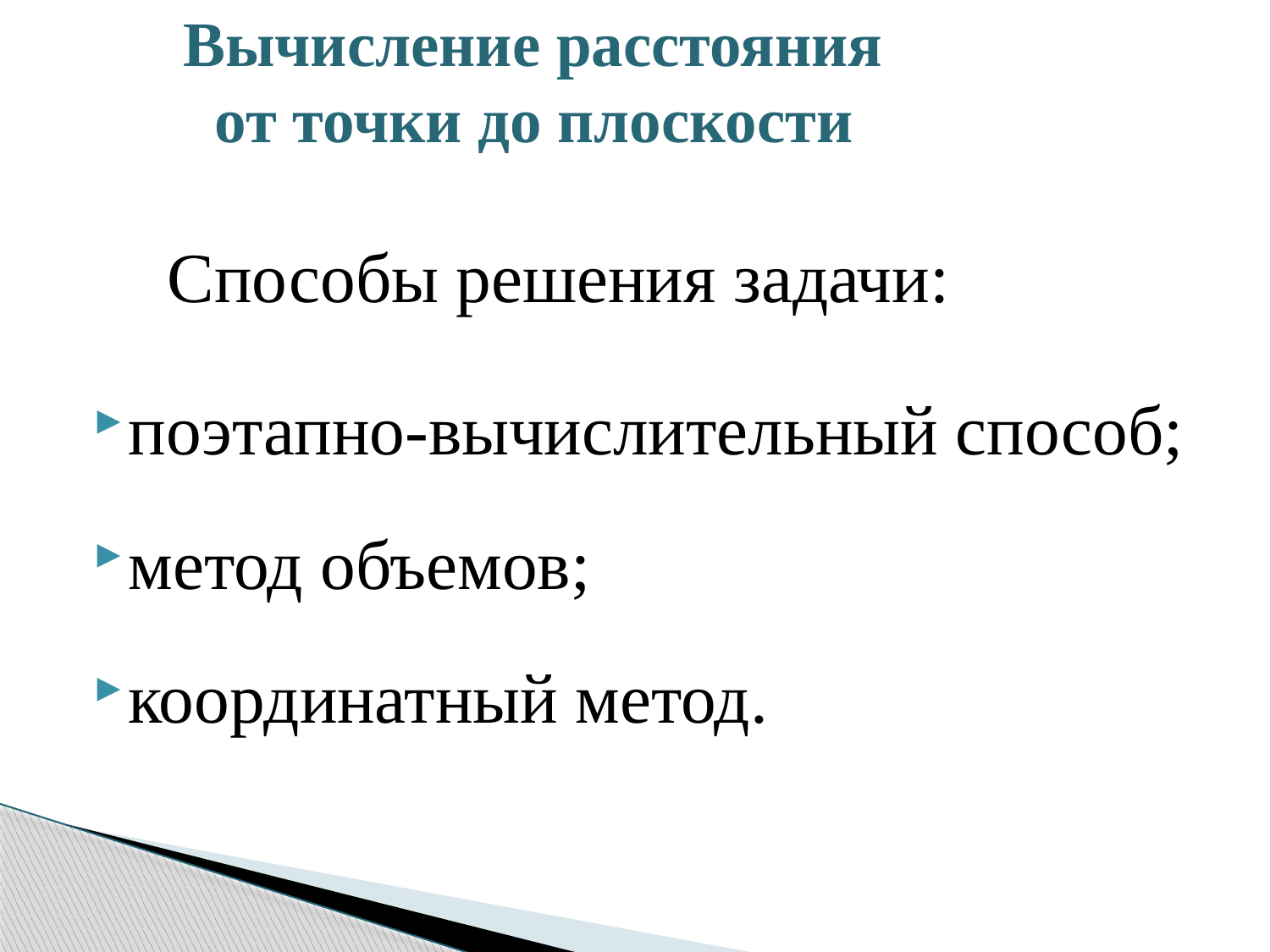

# Вычисление расстояния от точки до плоскости Способы решения задачи:
поэтапно-вычислительный способ;
метод объемов;
координатный метод.